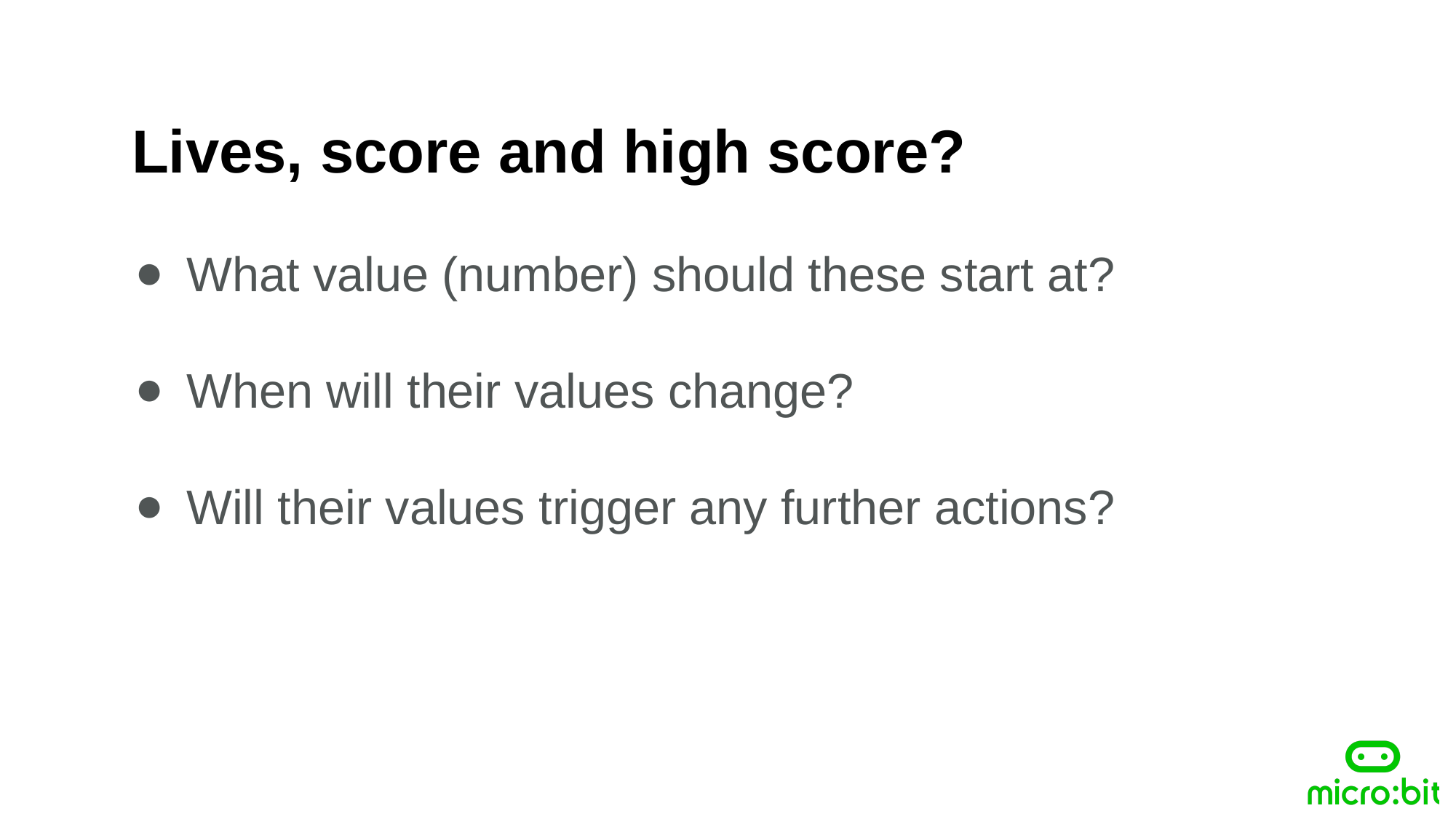

Lives, score and high score?

What value (number) should these start at?

When will their values change?

Will their values trigger any further actions?